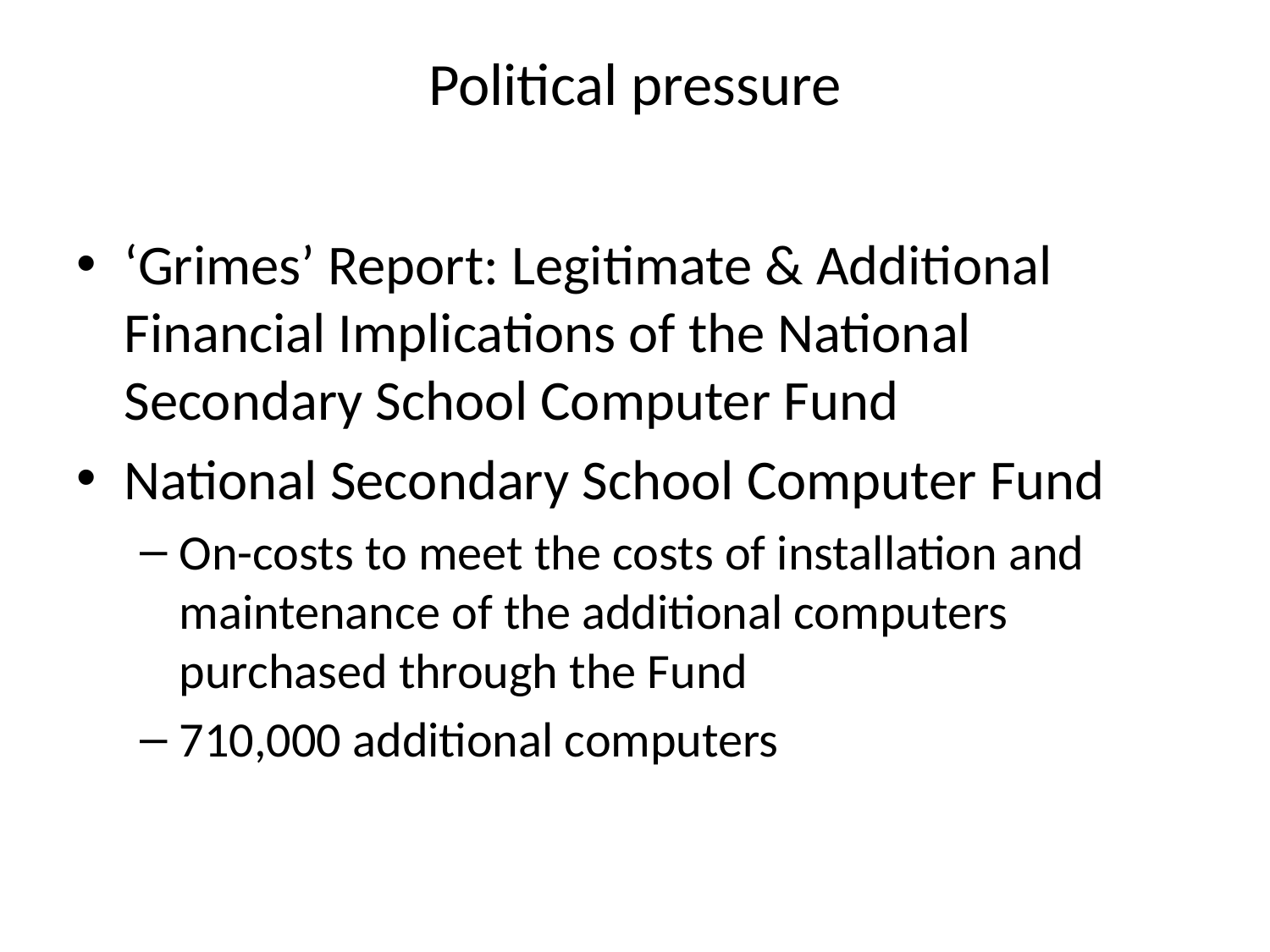

# Political pressure
‘Grimes’ Report: Legitimate & Additional Financial Implications of the National Secondary School Computer Fund
National Secondary School Computer Fund
On-costs to meet the costs of installation and maintenance of the additional computers purchased through the Fund
710,000 additional computers